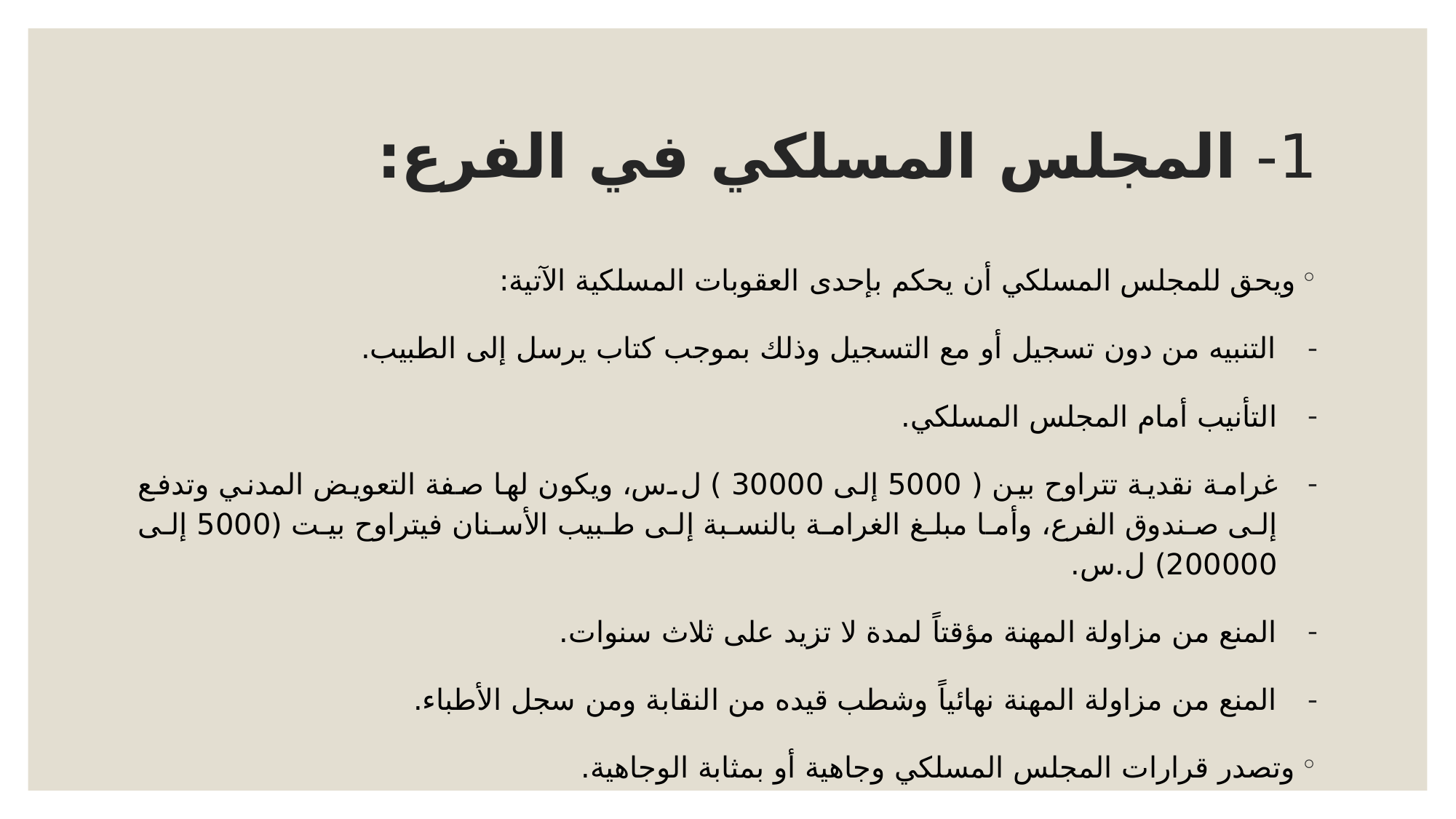

# 1- المجلس المسلكي في الفرع:
ويحق للمجلس المسلكي أن يحكم بإحدى العقوبات المسلكية الآتية:
التنبيه من دون تسجيل أو مع التسجيل وذلك بموجب كتاب يرسل إلى الطبيب.
التأنيب أمام المجلس المسلكي.
غرامة نقدية تتراوح بين ( 5000 إلى 30000 ) ل.س، ويكون لها صفة التعويض المدني وتدفع إلى صندوق الفرع، وأما مبلغ الغرامة بالنسبة إلى طبيب الأسنان فيتراوح بيت (5000 إلى 200000) ل.س.
المنع من مزاولة المهنة مؤقتاً لمدة لا تزيد على ثلاث سنوات.
المنع من مزاولة المهنة نهائياً وشطب قيده من النقابة ومن سجل الأطباء.
وتصدر قرارات المجلس المسلكي وجاهية أو بمثابة الوجاهية.